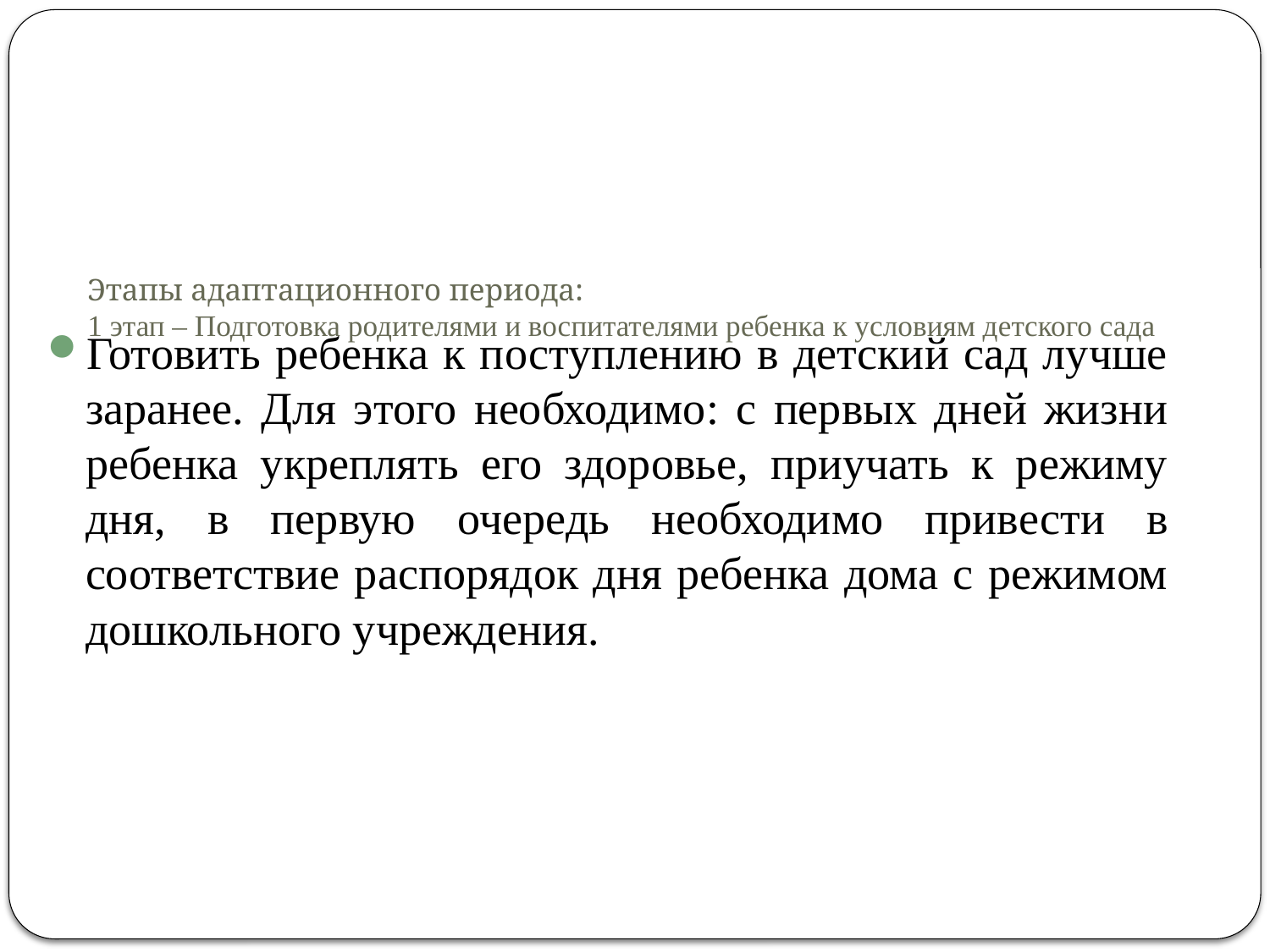

# Этапы адаптационного периода: 1 этап – Подготовка родителями и воспитателями ребенка к условиям детского сада
Готовить ребенка к поступлению в детский сад лучше заранее. Для этого необходимо: с первых дней жизни ребенка укреплять его здоровье, приучать к режиму дня, в первую очередь необходимо привести в соответствие распорядок дня ребенка дома с режимом дошкольного учреждения.